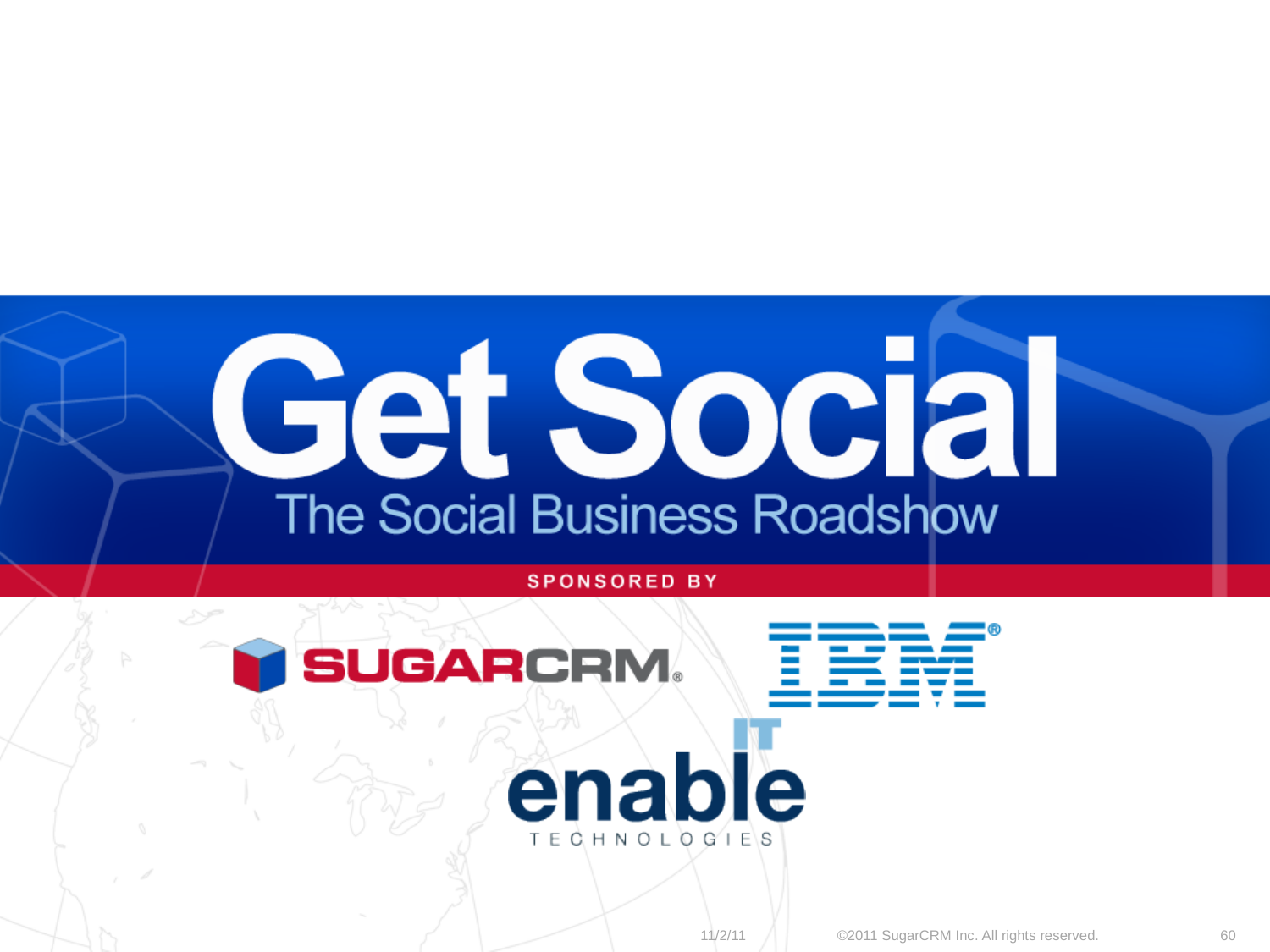

11/2/11
©2011 SugarCRM Inc. All rights reserved.
60